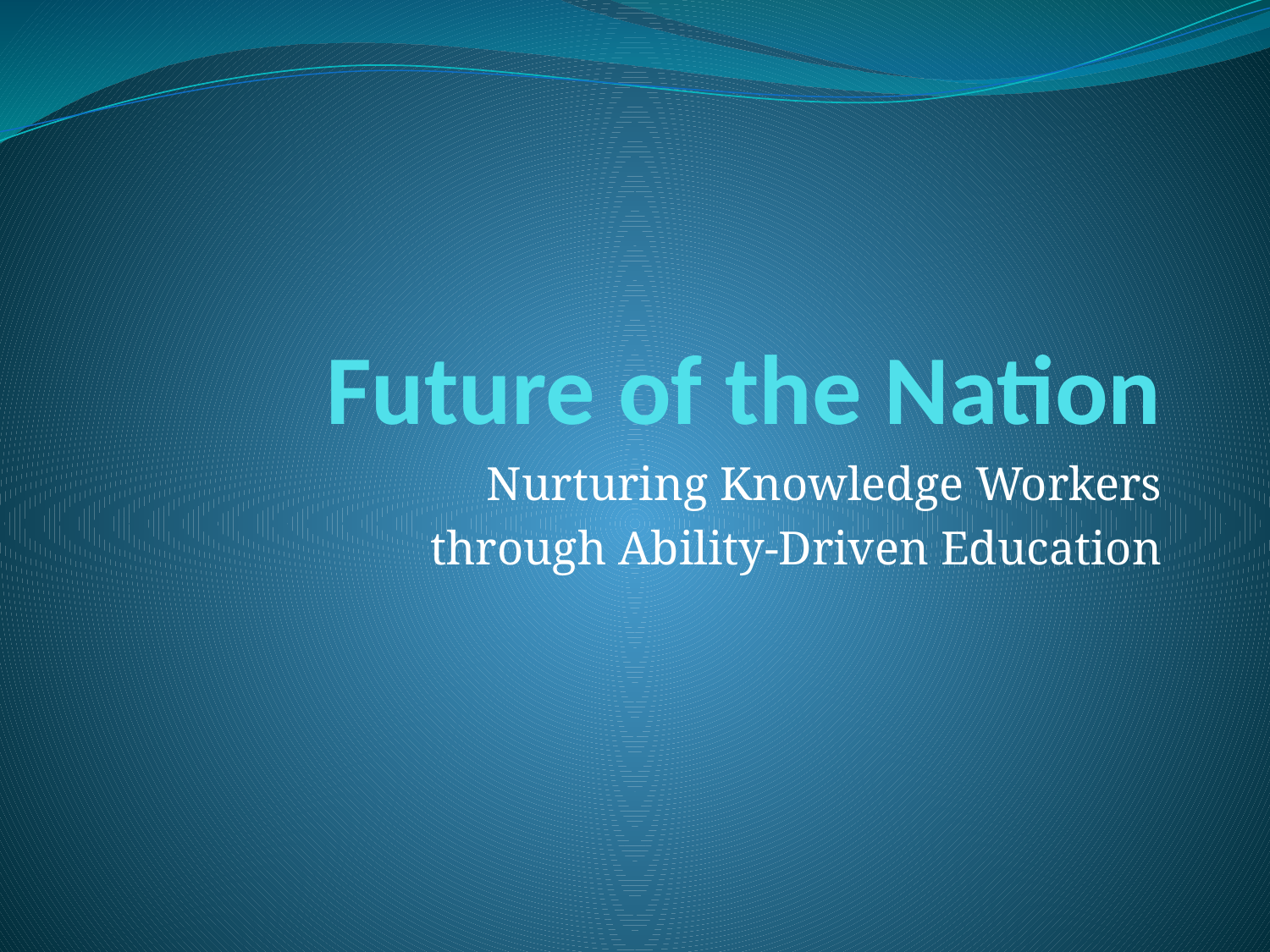

# Future of the Nation
Nurturing Knowledge Workers
through Ability-Driven Education